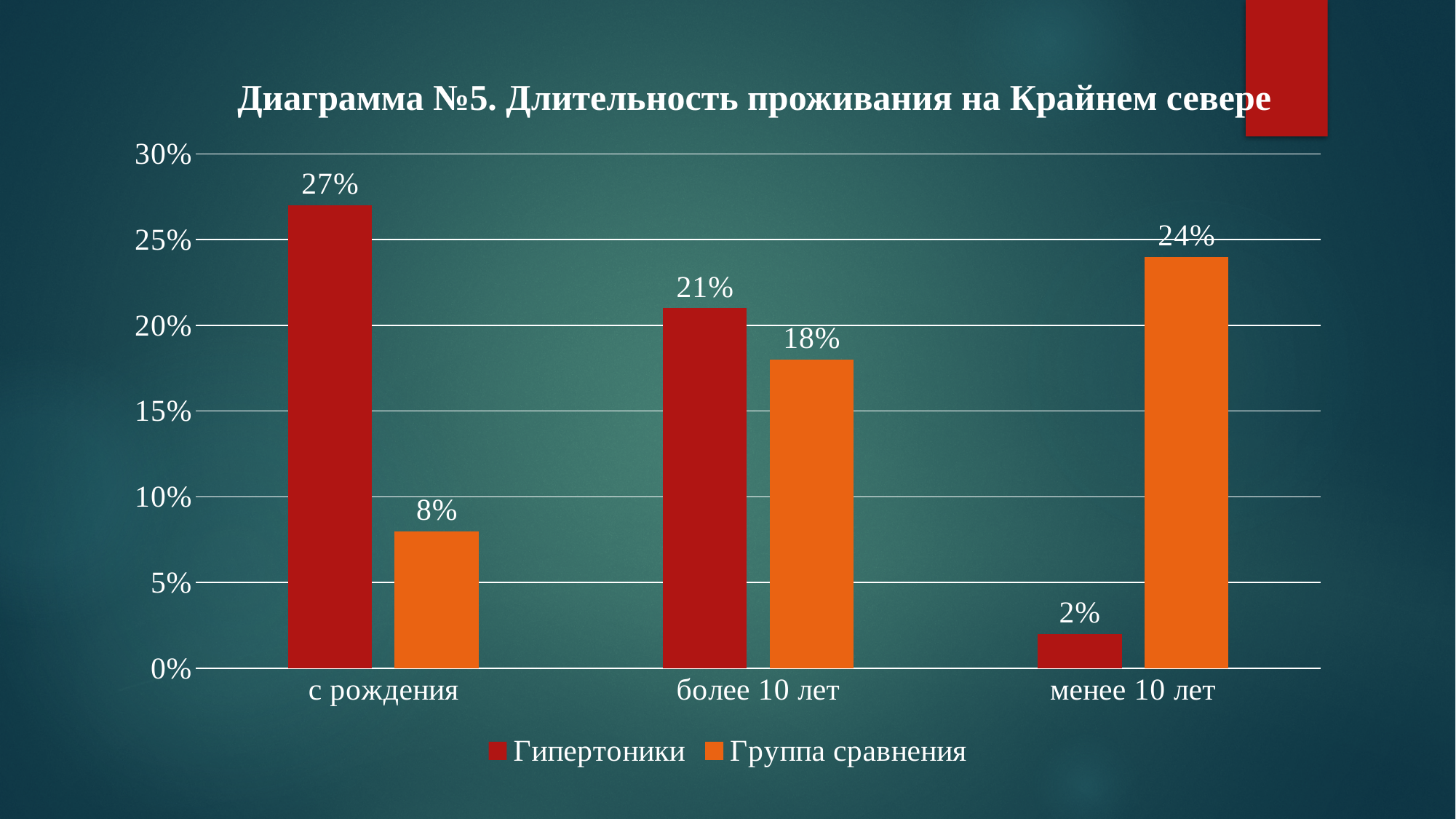

Диаграмма №5. Длительность проживания на Крайнем севере

### Chart

| Category | Гипертоники | Группа сравнения |
|---|---|---|
| с рождения | 0.27 | 0.08 |
| более 10 лет | 0.21 | 0.18 |
| менее 10 лет | 0.02 | 0.24 |